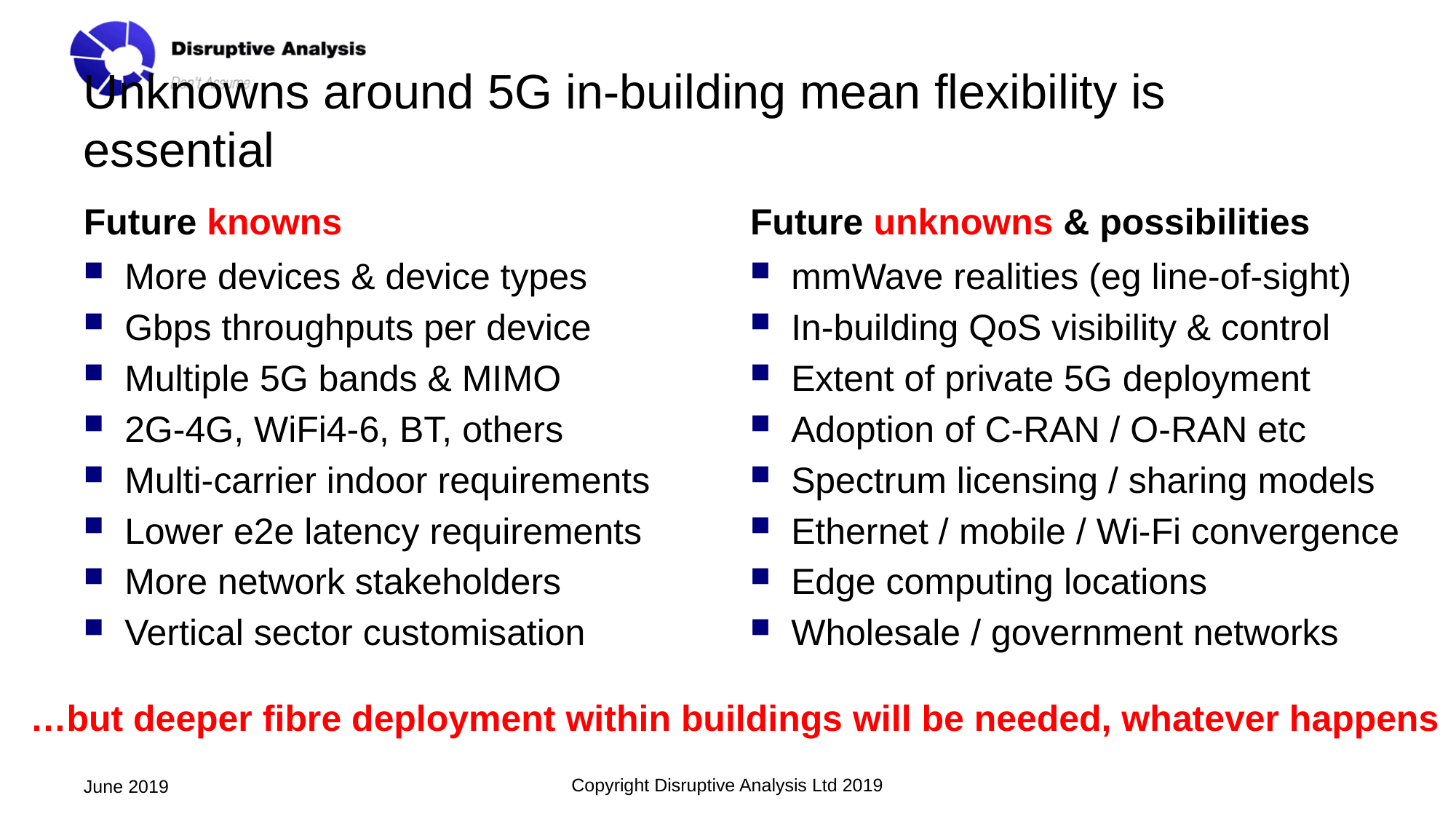

# Unknowns around 5G in-building mean flexibility is essential
Future knowns
Future unknowns & possibilities
More devices & device types
Gbps throughputs per device
Multiple 5G bands & MIMO
2G-4G, WiFi4-6, BT, others
Multi-carrier indoor requirements
Lower e2e latency requirements
More network stakeholders
Vertical sector customisation

mmWave realities (eg line-of-sight)
In-building QoS visibility & control
Extent of private 5G deployment
Adoption of C-RAN / O-RAN etc
Spectrum licensing / sharing models
Ethernet / mobile / Wi-Fi convergence
Edge computing locations
Wholesale / government networks
…but deeper fibre deployment within buildings will be needed, whatever happens
June 2019
Copyright Disruptive Analysis Ltd 2019